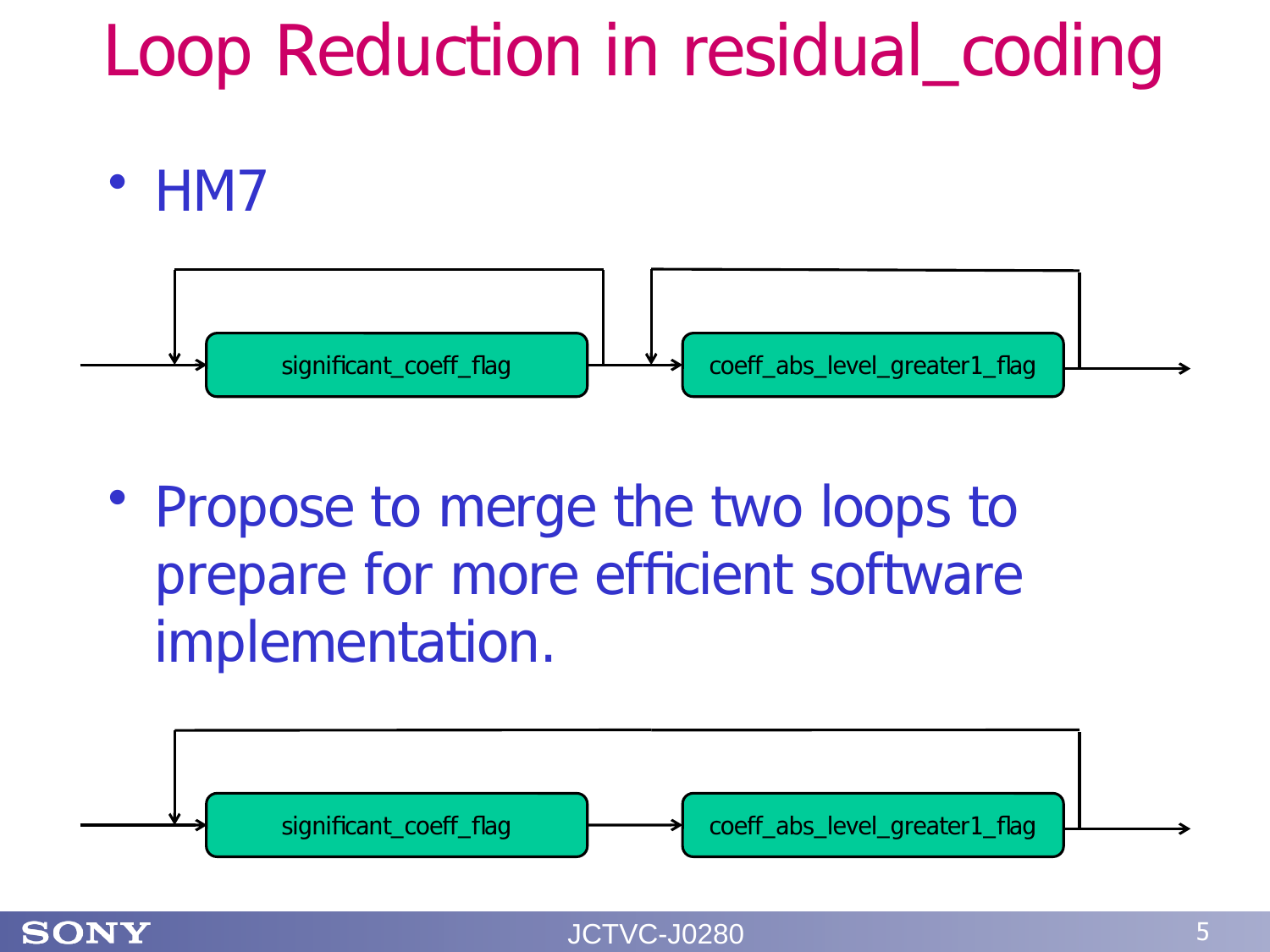

# Loop Reduction in residual_coding
HM7

Propose to merge the two loops to prepare for more efficient software implementation.
significant_coeff_flag
coeff_abs_level_greater1_flag
significant_coeff_flag
coeff_abs_level_greater1_flag
JCTVC-J0280
5